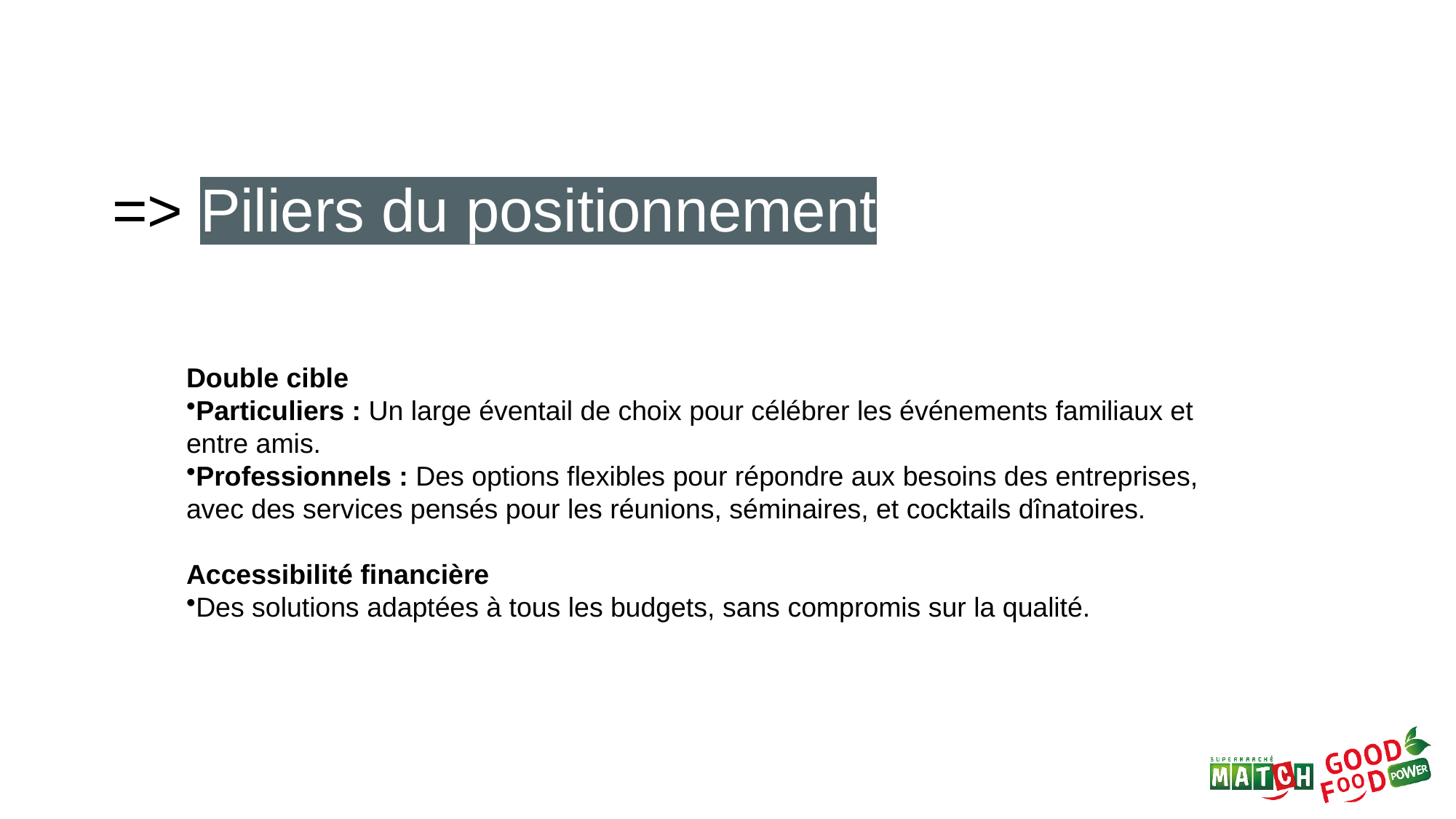

=> Piliers du positionnement

Double cible
Particuliers : Un large éventail de choix pour célébrer les événements familiaux et entre amis.
Professionnels : Des options flexibles pour répondre aux besoins des entreprises, avec des services pensés pour les réunions, séminaires, et cocktails dînatoires.

Accessibilité financière
Des solutions adaptées à tous les budgets, sans compromis sur la qualité.